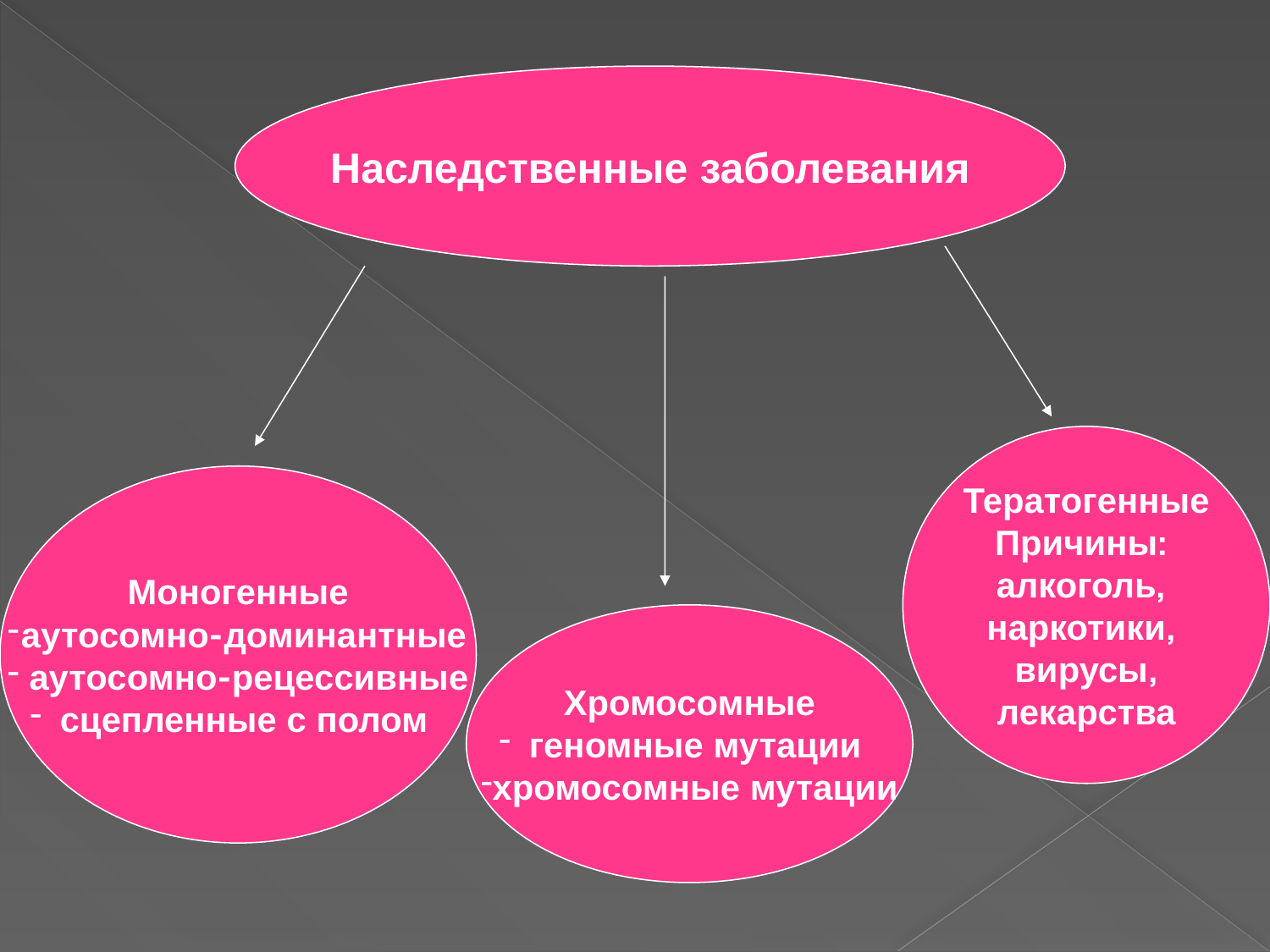

Наследственные заболевания

Тератогенные
Причины:
алкоголь,
наркотики,
вирусы,
лекарства
Моногенные
аутосомно-доминантные
 аутосомно-рецессивные
сцепленные с полом
Хромосомные
геномные мутации
хромосомные мутации